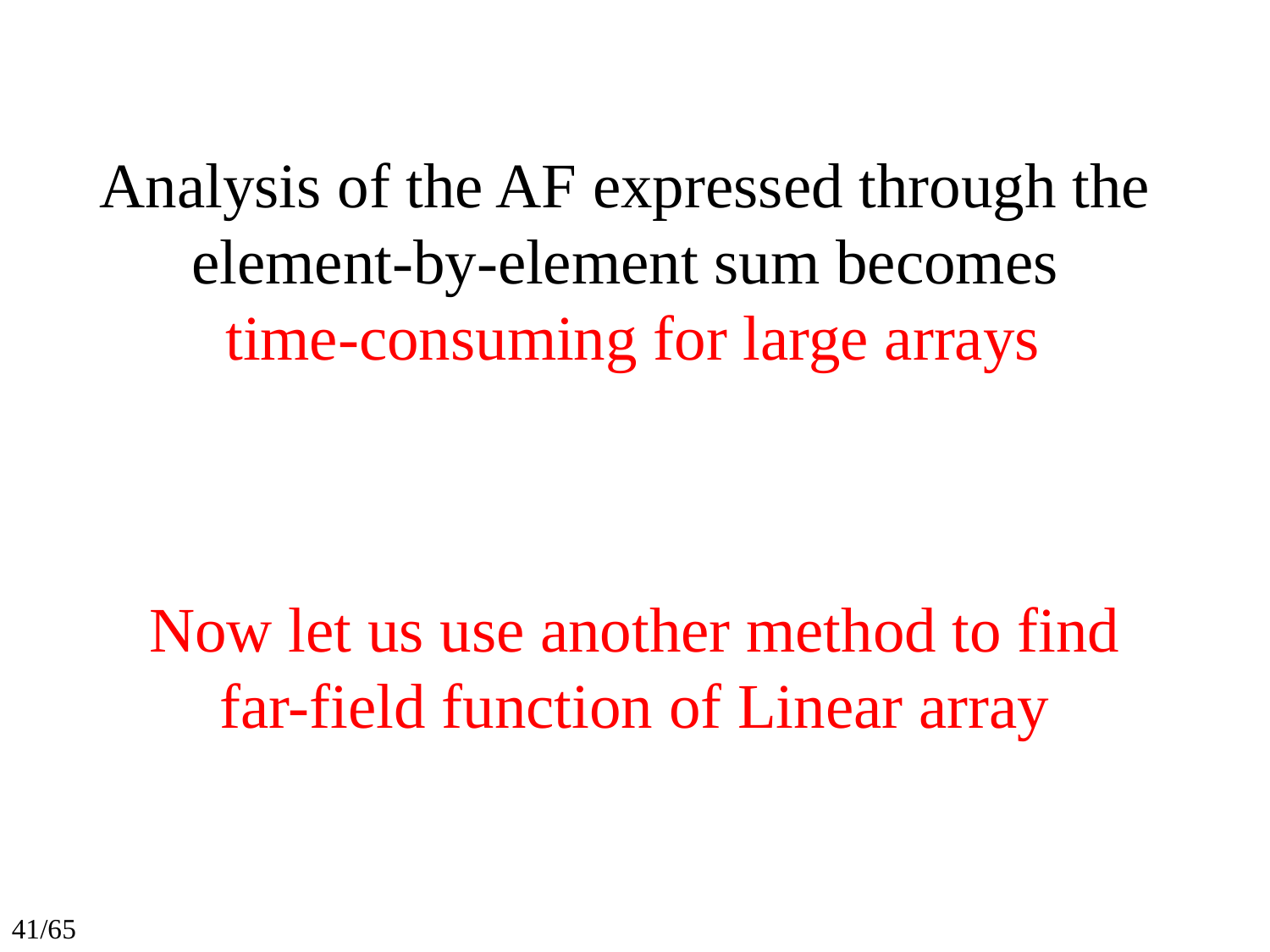

Analysis of the AF expressed through the element-by-element sum becomes
 time-consuming for large arrays
# Now let us use another method to find far-field function of Linear array